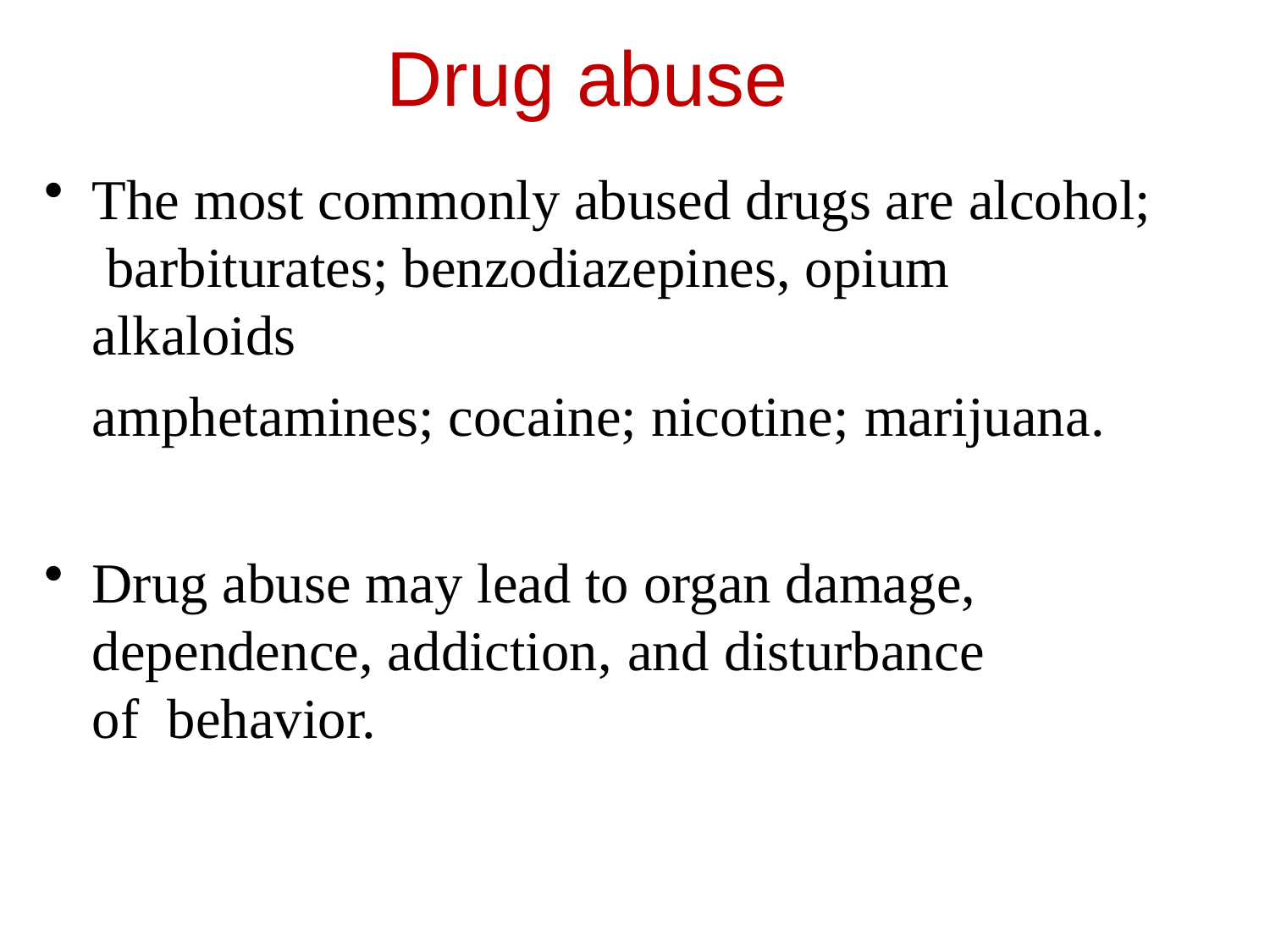

# Drug abuse
The most commonly abused drugs are alcohol;  barbiturates; benzodiazepines, opium alkaloids
amphetamines; cocaine; nicotine; marijuana.

Drug abuse may lead to organ damage,  dependence, addiction, and disturbance of  behavior.